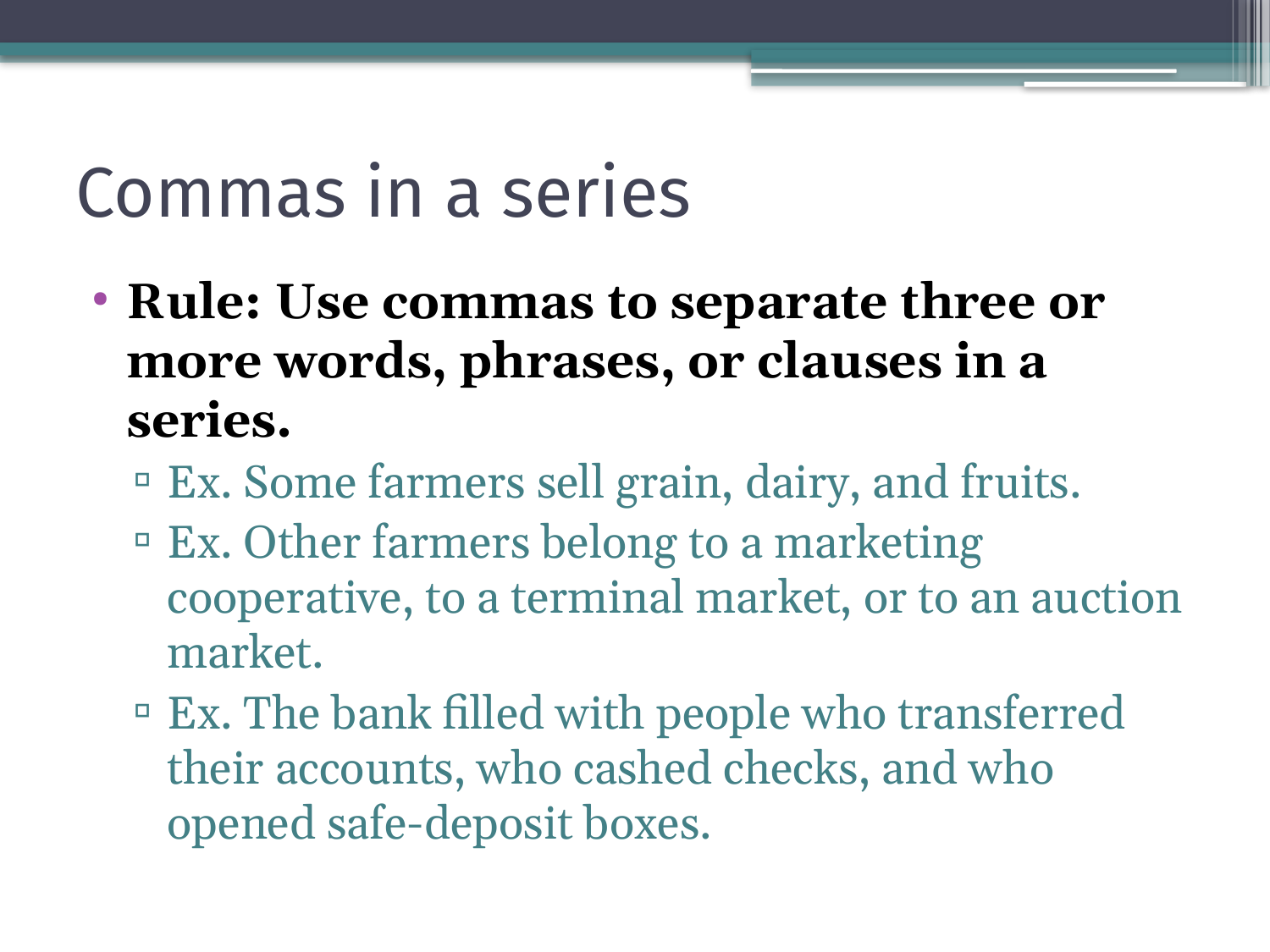

# Commas in a series
Rule: Use commas to separate three or more words, phrases, or clauses in a series.
Ex. Some farmers sell grain, dairy, and fruits.
Ex. Other farmers belong to a marketing cooperative, to a terminal market, or to an auction market.
Ex. The bank filled with people who transferred their accounts, who cashed checks, and who opened safe-deposit boxes.